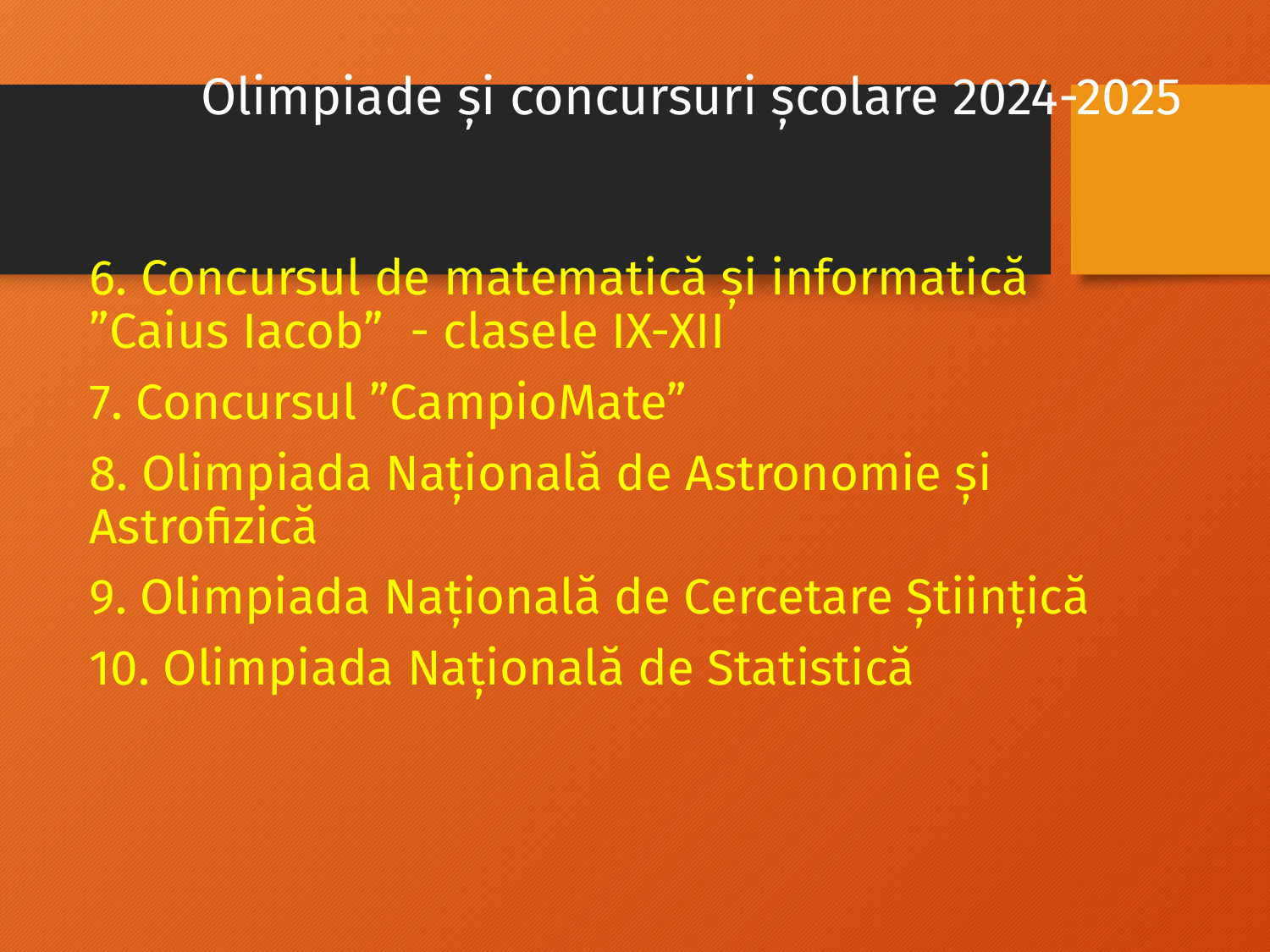

# Olimpiade și concursuri școlare 2024-2025
6. Concursul de matematică și informatică ”Caius Iacob”  - clasele IX-XII
7. Concursul ”CampioMate”
8. Olimpiada Națională de Astronomie și Astrofizică
9. Olimpiada Națională de Cercetare Științică
10. Olimpiada Națională de Statistică